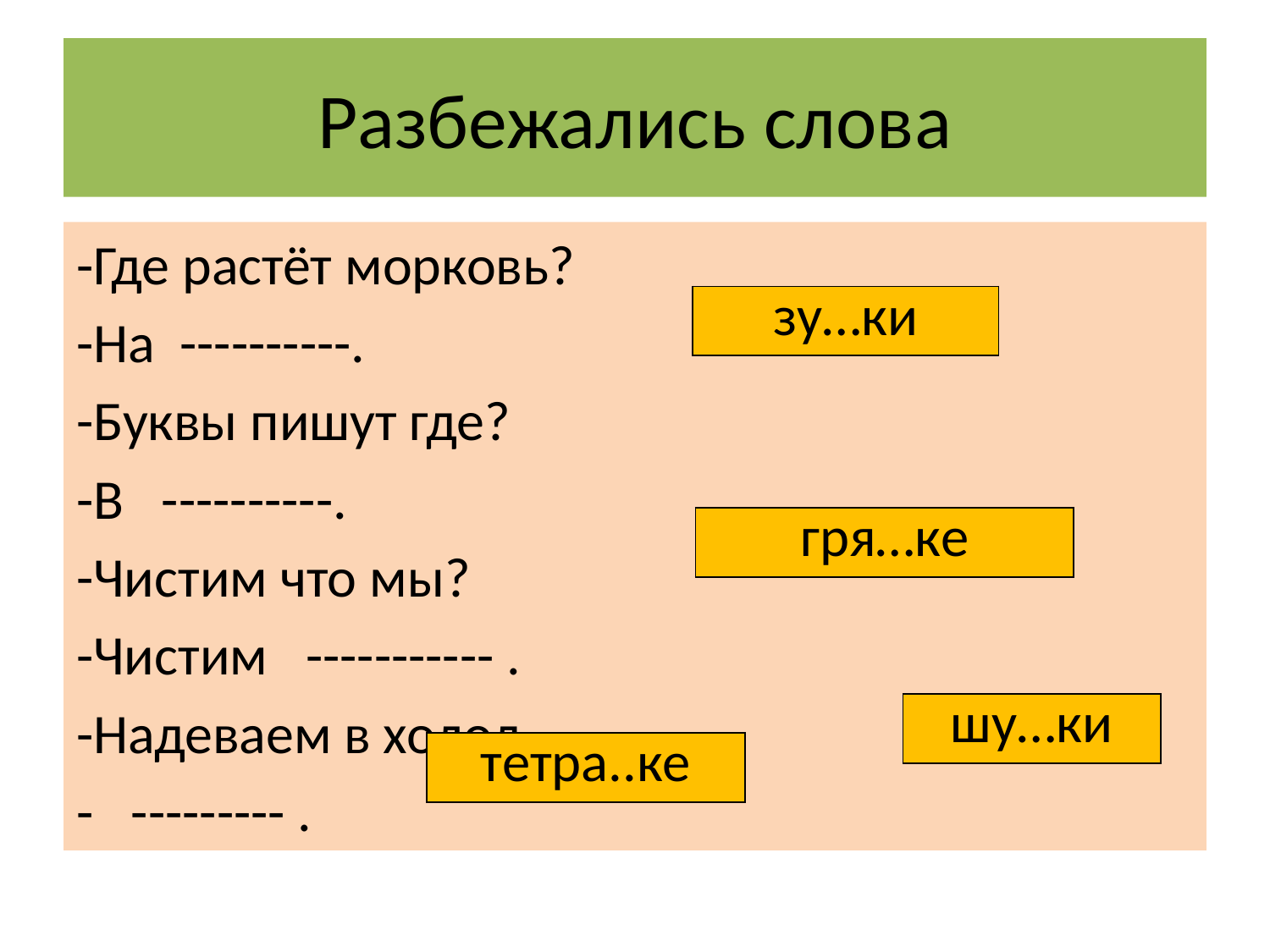

# Разбежались слова
-Где растёт морковь?
-На  ----------.
-Буквы пишут где?
-В   ----------.
-Чистим что мы?
-Чистим   ----------- .
-Надеваем в холод
-   --------- .
| зу…ки |
| --- |
| гря…ке |
| --- |
| шу…ки |
| --- |
| тетра..ке |
| --- |